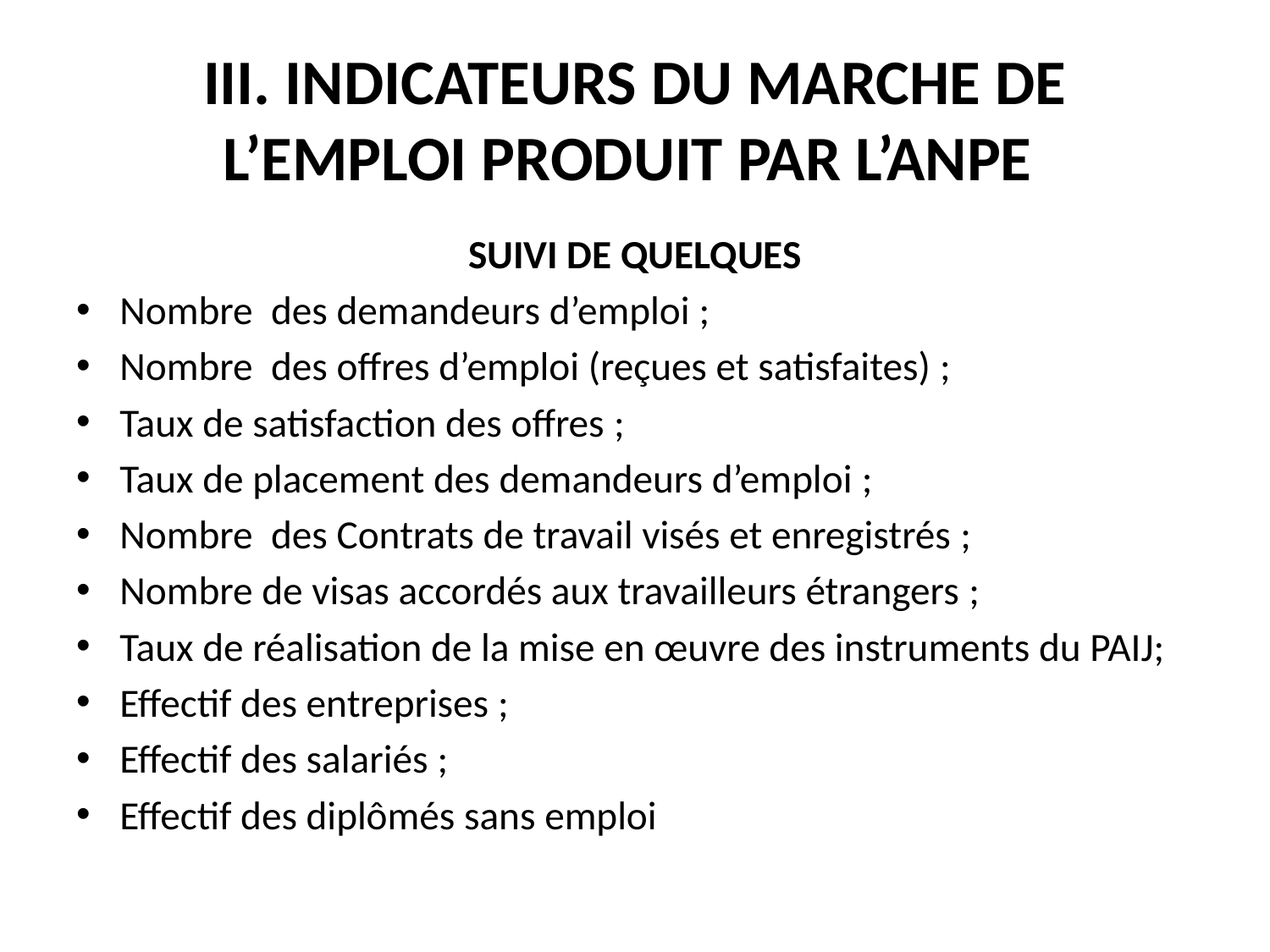

# III. INDICATEURS DU MARCHE DE L’EMPLOI PRODUIT PAR L’ANPE
SUIVI DE QUELQUES
Nombre  des demandeurs d’emploi ;
Nombre  des offres d’emploi (reçues et satisfaites) ;
Taux de satisfaction des offres ;
Taux de placement des demandeurs d’emploi ;
Nombre  des Contrats de travail visés et enregistrés ;
Nombre de visas accordés aux travailleurs étrangers ;
Taux de réalisation de la mise en œuvre des instruments du PAIJ;
Effectif des entreprises ;
Effectif des salariés ;
Effectif des diplômés sans emploi